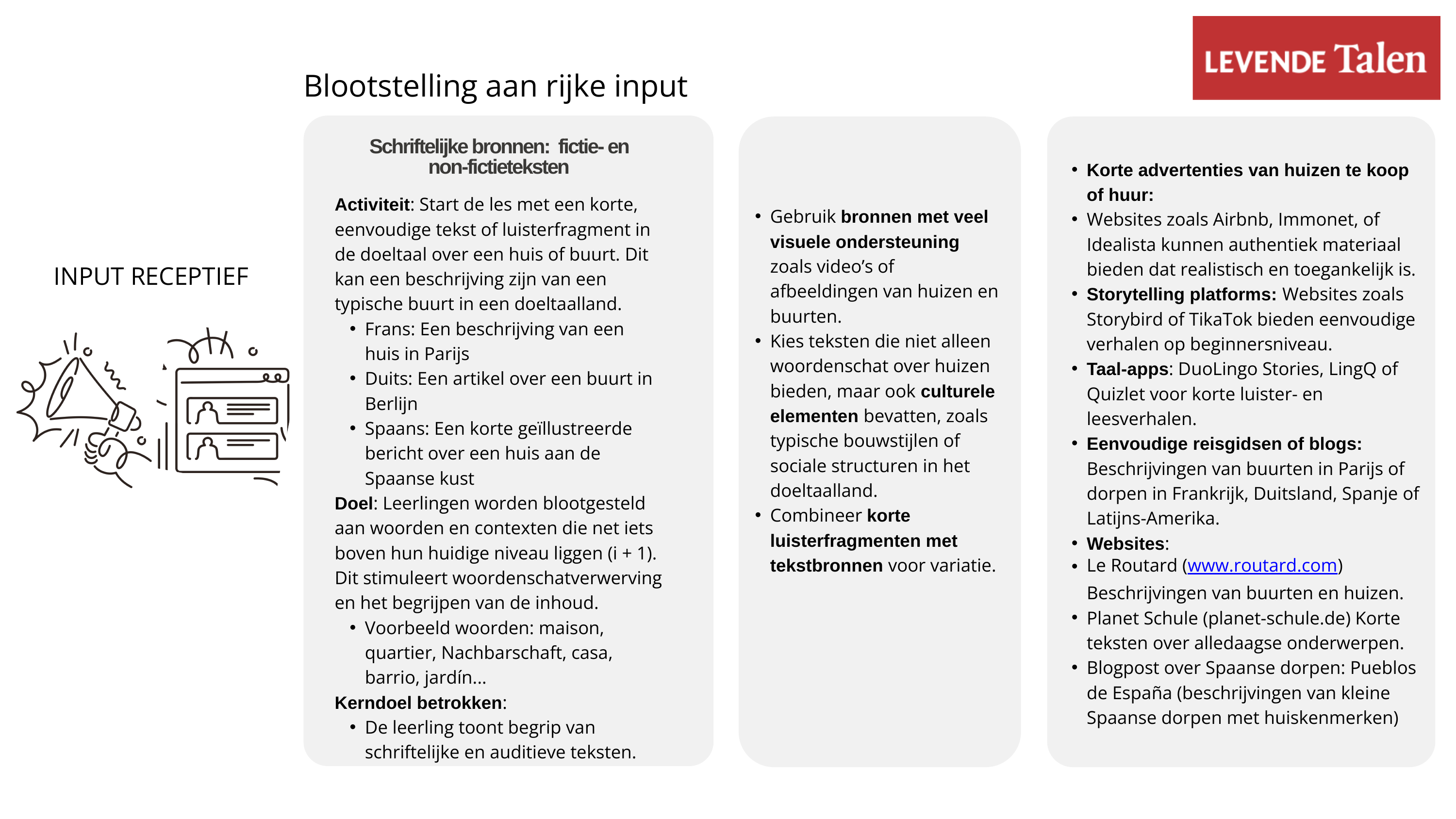

Blootstelling aan rijke input

Schriftelijke bronnen:  fictie- en non-fictieteksten
Korte advertenties van huizen te koop of huur:
Websites zoals Airbnb, Immonet, of Idealista kunnen authentiek materiaal bieden dat realistisch en toegankelijk is.
Storytelling platforms: Websites zoals Storybird of TikaTok bieden eenvoudige verhalen op beginnersniveau.
Taal-apps: DuoLingo Stories, LingQ of Quizlet voor korte luister- en leesverhalen.
Eenvoudige reisgidsen of blogs: Beschrijvingen van buurten in Parijs of dorpen in Frankrijk, Duitsland, Spanje of Latijns-Amerika.
Websites:
Le Routard (www.routard.com) Beschrijvingen van buurten en huizen.
Planet Schule (planet-schule.de) Korte teksten over alledaagse onderwerpen.
Blogpost over Spaanse dorpen: Pueblos de España (beschrijvingen van kleine Spaanse dorpen met huiskenmerken)

Gebruik bronnen met veel visuele ondersteuning zoals video’s of afbeeldingen van huizen en buurten.
Kies teksten die niet alleen woordenschat over huizen bieden, maar ook culturele elementen bevatten, zoals typische bouwstijlen of sociale structuren in het doeltaalland.
Combineer korte luisterfragmenten met tekstbronnen voor variatie.

Activiteit: Start de les met een korte, eenvoudige tekst of luisterfragment in de doeltaal over een huis of buurt. Dit kan een beschrijving zijn van een typische buurt in een doeltaalland.
Frans: Een beschrijving van een huis in Parijs
Duits: Een artikel over een buurt in Berlijn
Spaans: Een korte geïllustreerde bericht over een huis aan de Spaanse kust
Doel: Leerlingen worden blootgesteld aan woorden en contexten die net iets boven hun huidige niveau liggen (i + 1). Dit stimuleert woordenschatverwerving en het begrijpen van de inhoud.
Voorbeeld woorden: maison, quartier, Nachbarschaft, casa, barrio, jardín...
Kerndoel betrokken:
De leerling toont begrip van schriftelijke en auditieve teksten.

INPUT RECEPTIEF